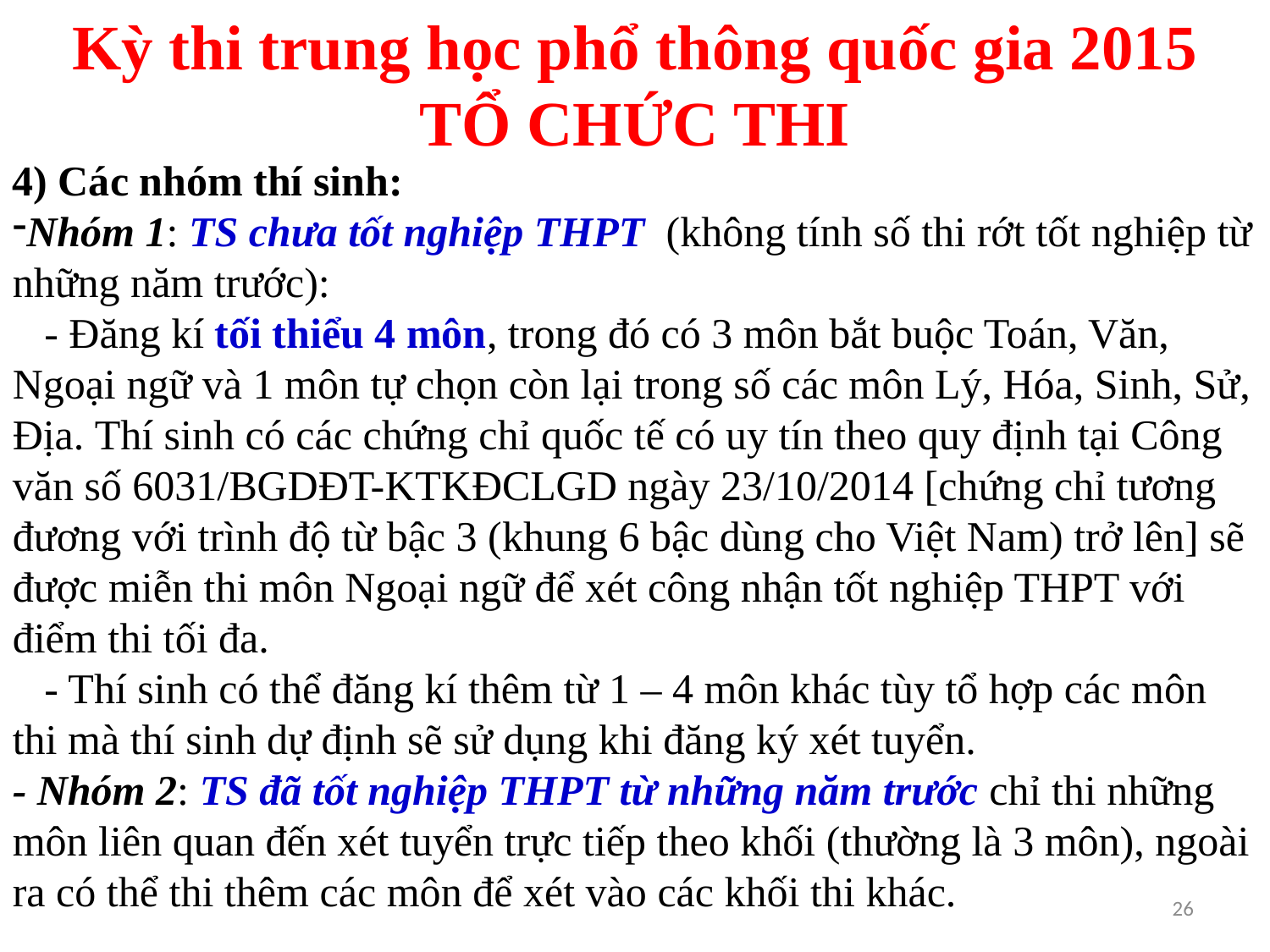

Kỳ thi trung học phổ thông quốc gia 2015
TỔ CHỨC THI
4) Các nhóm thí sinh:
Nhóm 1: TS chưa tốt nghiệp THPT  (không tính số thi rớt tốt nghiệp từ những năm trước):
   - Đăng kí tối thiểu 4 môn, trong đó có 3 môn bắt buộc Toán, Văn, Ngoại ngữ và 1 môn tự chọn còn lại trong số các môn Lý, Hóa, Sinh, Sử, Địa. Thí sinh có các chứng chỉ quốc tế có uy tín theo quy định tại Công văn số 6031/BGDĐT-KTKĐCLGD ngày 23/10/2014 [chứng chỉ tương đương với trình độ từ bậc 3 (khung 6 bậc dùng cho Việt Nam) trở lên] sẽ được miễn thi môn Ngoại ngữ để xét công nhận tốt nghiệp THPT với điểm thi tối đa. 
   - Thí sinh có thể đăng kí thêm từ 1 – 4 môn khác tùy tổ hợp các môn thi mà thí sinh dự định sẽ sử dụng khi đăng ký xét tuyển.
- Nhóm 2: TS đã tốt nghiệp THPT từ những năm trước chỉ thi những môn liên quan đến xét tuyển trực tiếp theo khối (thường là 3 môn), ngoài ra có thể thi thêm các môn để xét vào các khối thi khác.
26